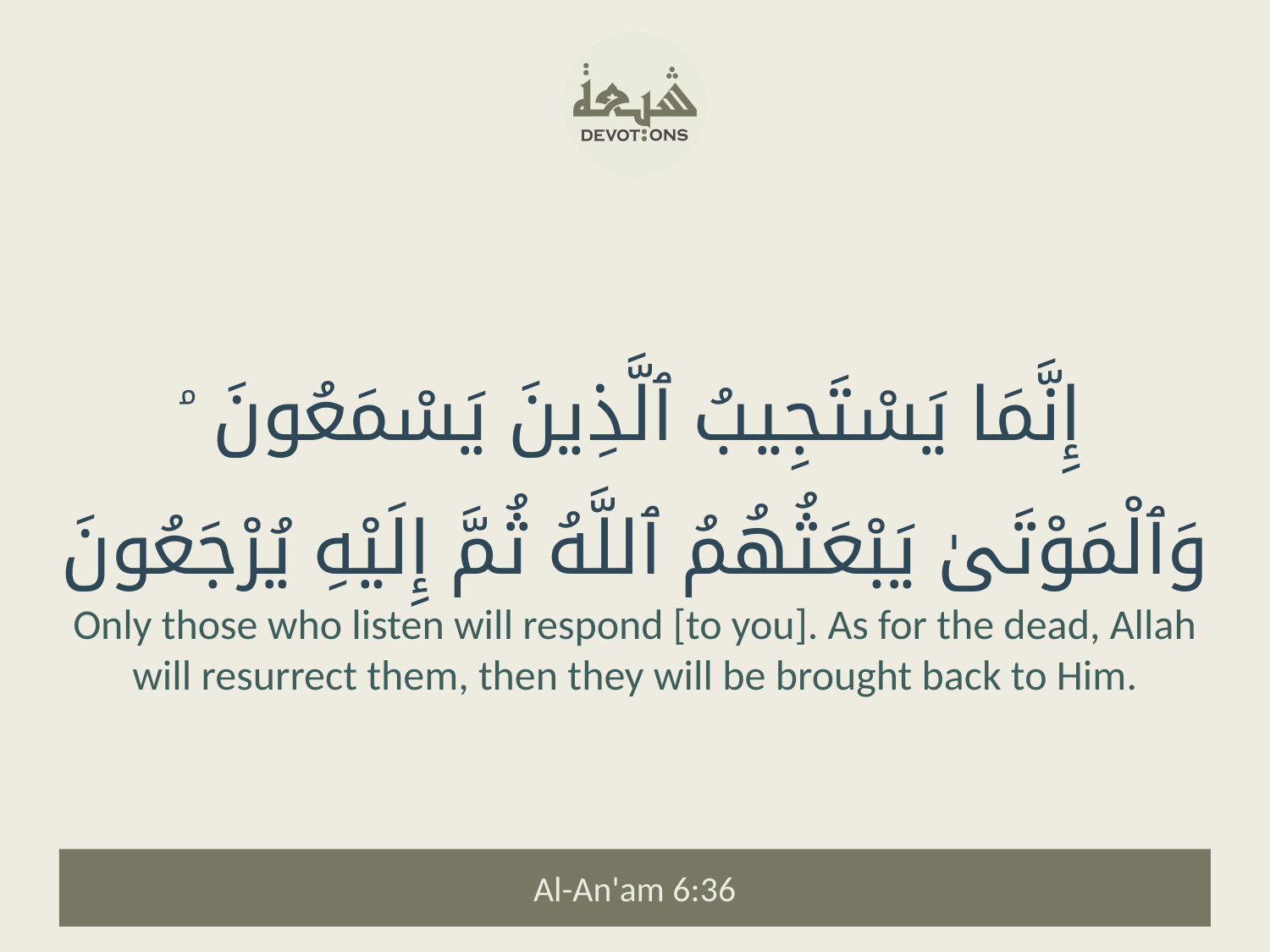

إِنَّمَا يَسْتَجِيبُ ٱلَّذِينَ يَسْمَعُونَ ۘ وَٱلْمَوْتَىٰ يَبْعَثُهُمُ ٱللَّهُ ثُمَّ إِلَيْهِ يُرْجَعُونَ
Only those who listen will respond [to you]. As for the dead, Allah will resurrect them, then they will be brought back to Him.
Al-An'am 6:36